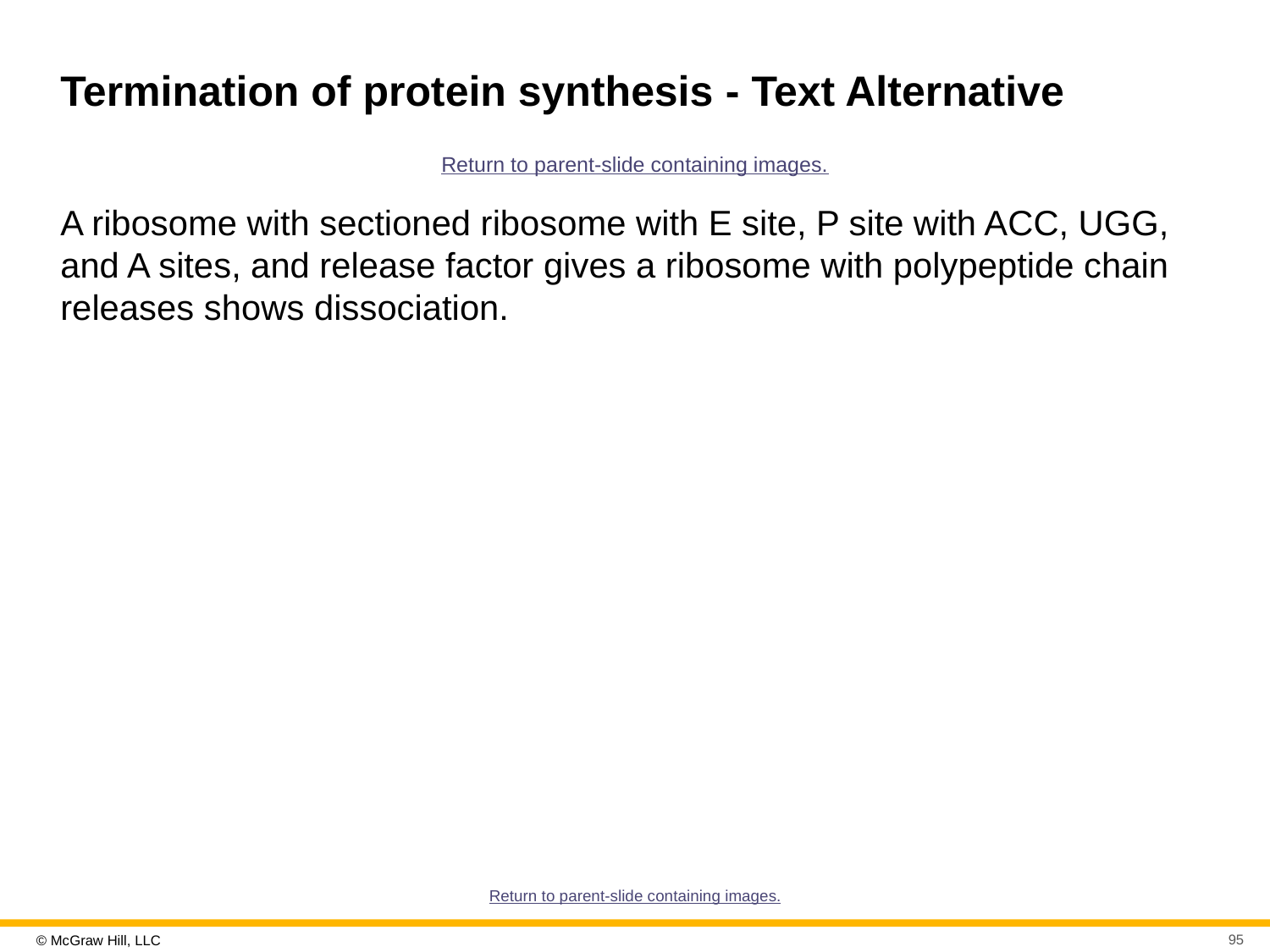

# Termination of protein synthesis - Text Alternative
Return to parent-slide containing images.
A ribosome with sectioned ribosome with E site, P site with ACC, UGG, and A sites, and release factor gives a ribosome with polypeptide chain releases shows dissociation.
Return to parent-slide containing images.
95